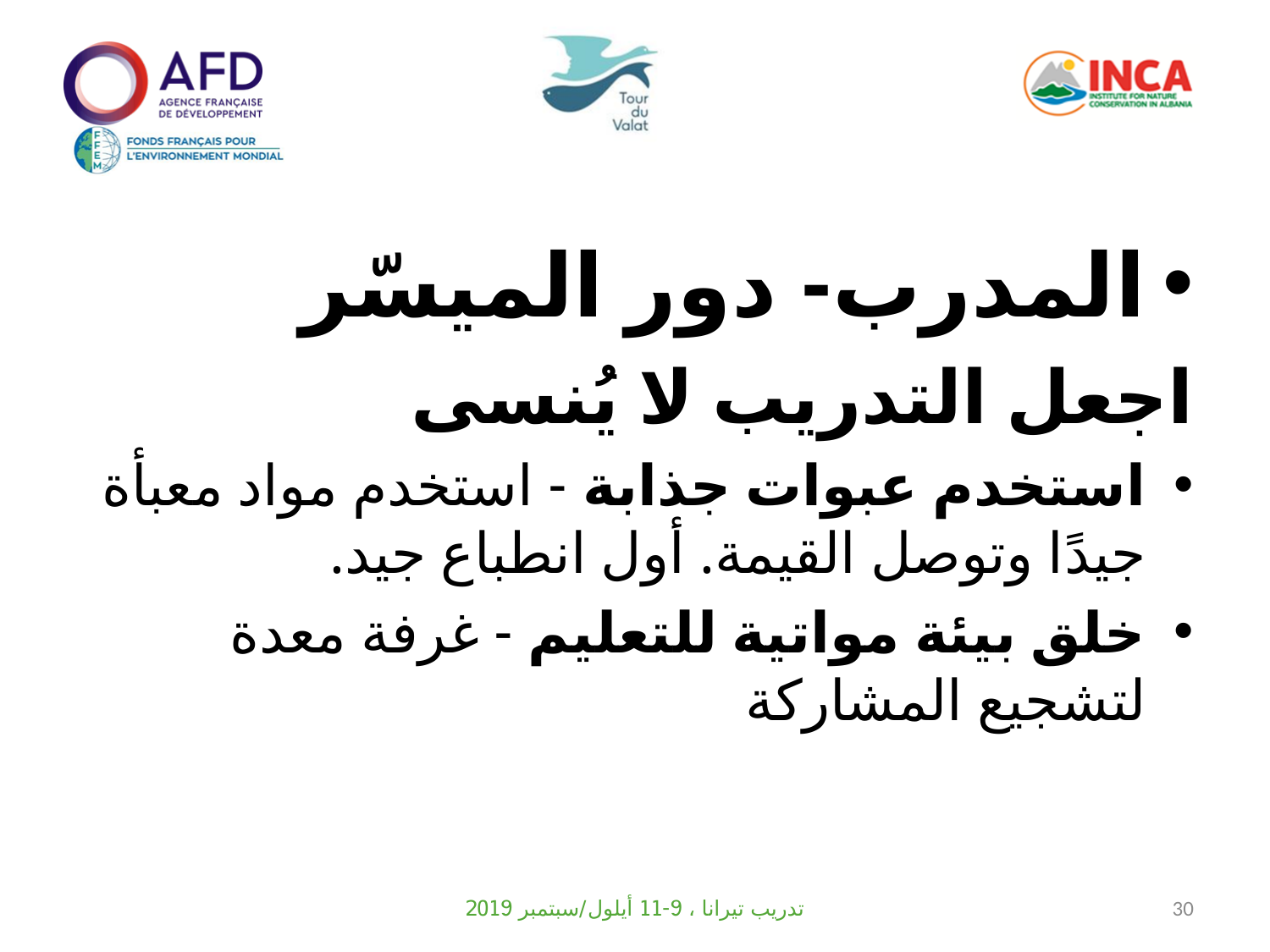

المدرب- دور الميسّر
اجعل التدريب لا يُنسى
استخدم عبوات جذابة - استخدم مواد معبأة جيدًا وتوصل القيمة. أول انطباع جيد.
خلق بيئة مواتية للتعليم - غرفة معدة لتشجيع المشاركة
تدريب تيرانا ، 9-11 أيلول/سبتمبر 2019
30